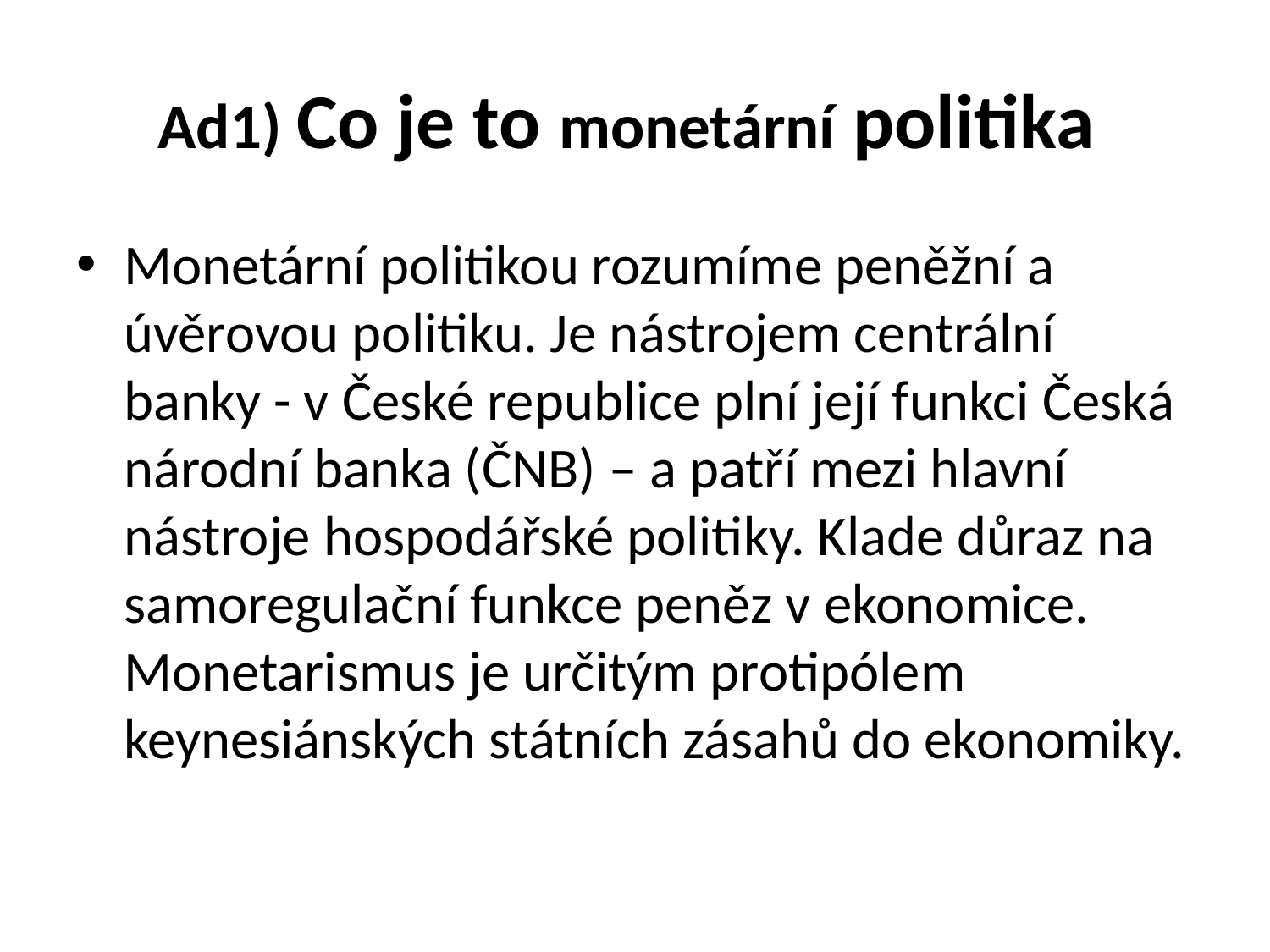

# Ad1) Co je to monetární politika
Monetární politikou rozumíme peněžní a úvěrovou politiku. Je nástrojem centrální banky - v České republice plní její funkci Česká národní banka (ČNB) – a patří mezi hlavní nástroje hospodářské politiky. Klade důraz na samoregulační funkce peněz v ekonomice. Monetarismus je určitým protipólem keynesiánských státních zásahů do ekonomiky.